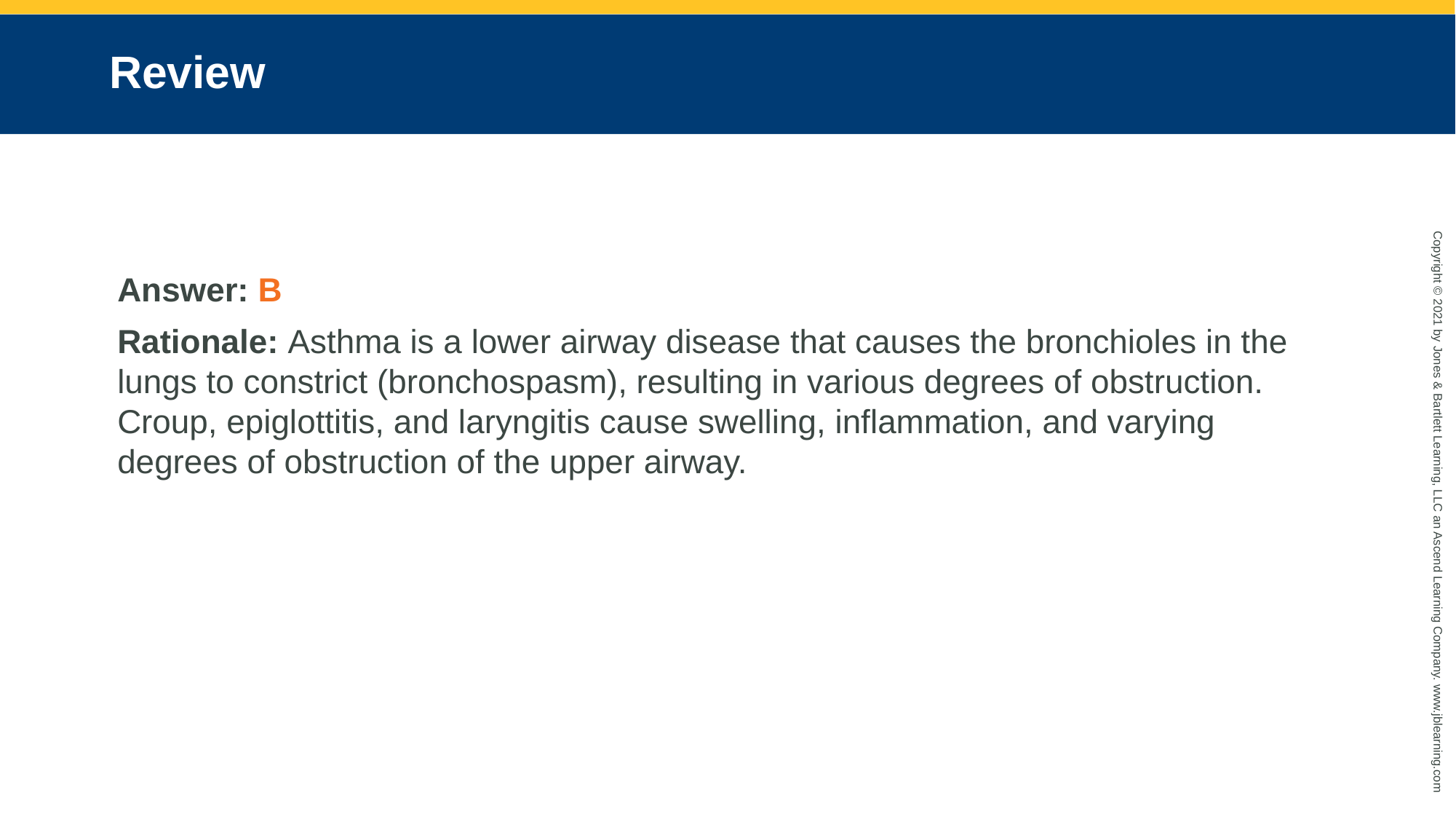

# Review
Answer: B
Rationale: Asthma is a lower airway disease that causes the bronchioles in the lungs to constrict (bronchospasm), resulting in various degrees of obstruction. Croup, epiglottitis, and laryngitis cause swelling, inflammation, and varying degrees of obstruction of the upper airway.